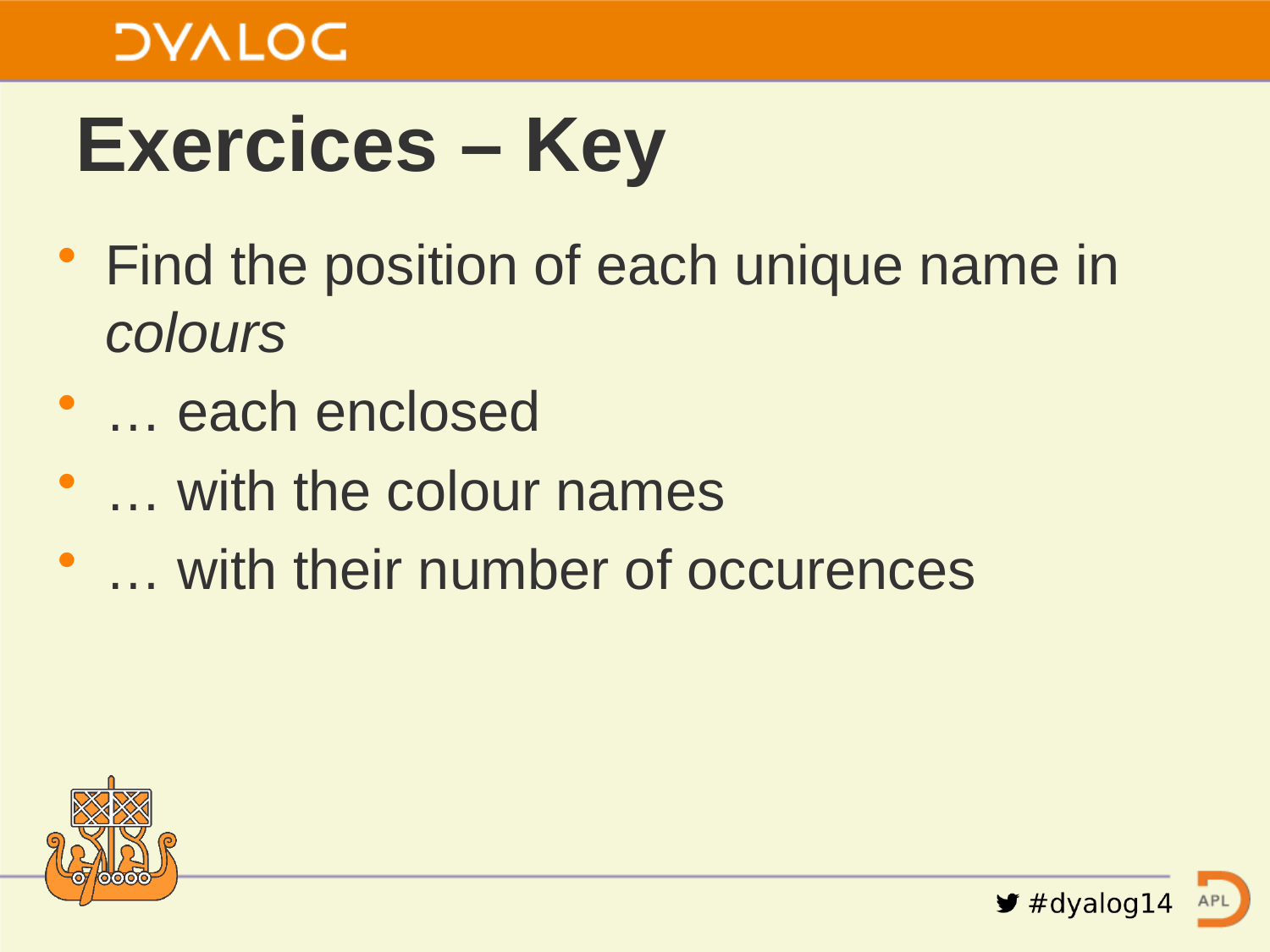

# Exercices – Key
Find the position of each unique name in colours
… each enclosed
… with the colour names
… with their number of occurences